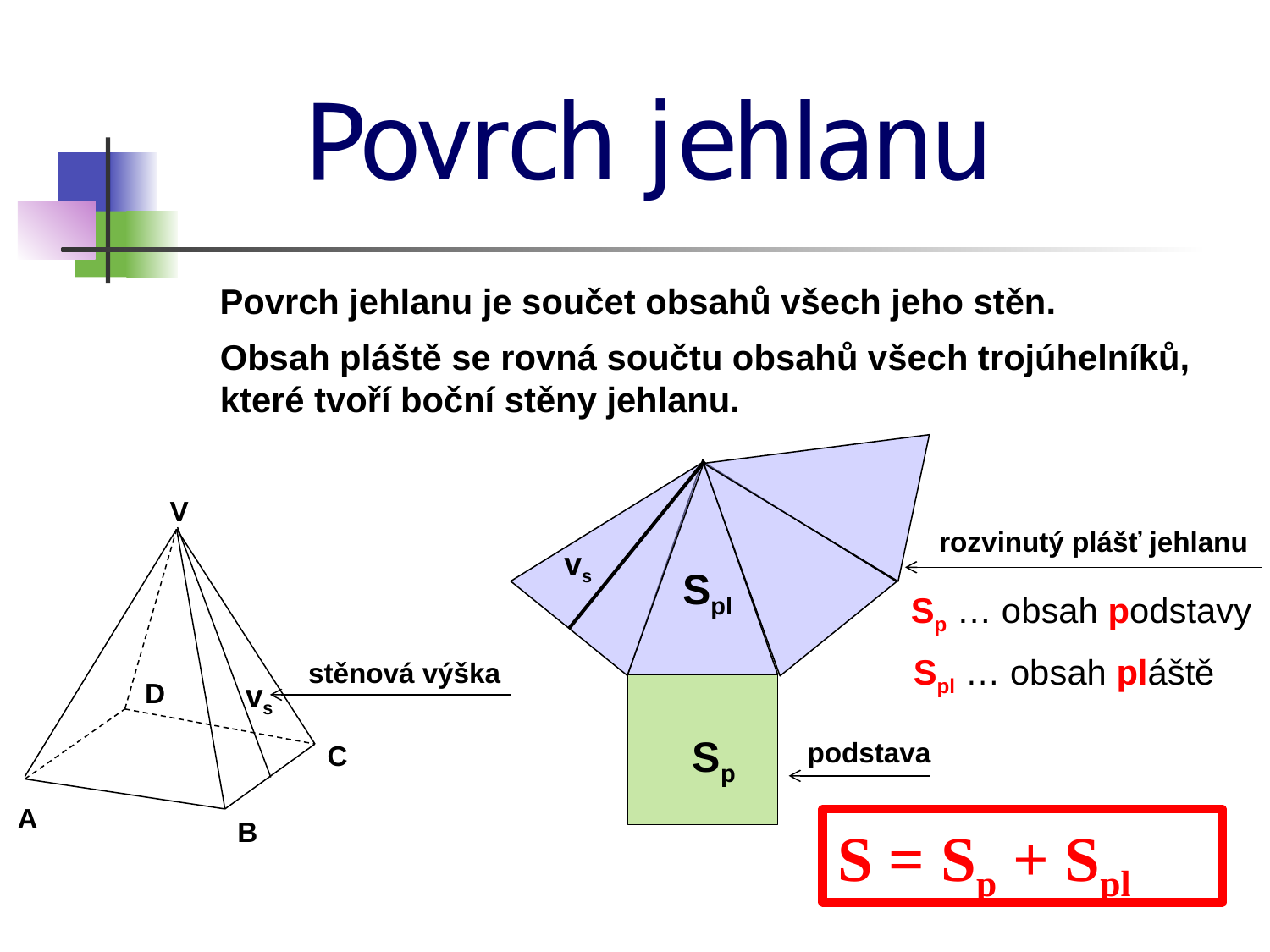

Povrch jehlanu
Povrch jehlanu je součet obsahů všech jeho stěn.
Obsah pláště se rovná součtu obsahů všech trojúhelníků, které tvoří boční stěny jehlanu.

V
rozvinutý plášť jehlanu
vs
Spl
Sp … obsah podstavy
Spl … obsah pláště
stěnová výška
D
vs

Sp
podstava
C
A
B
S = Sp + Spl